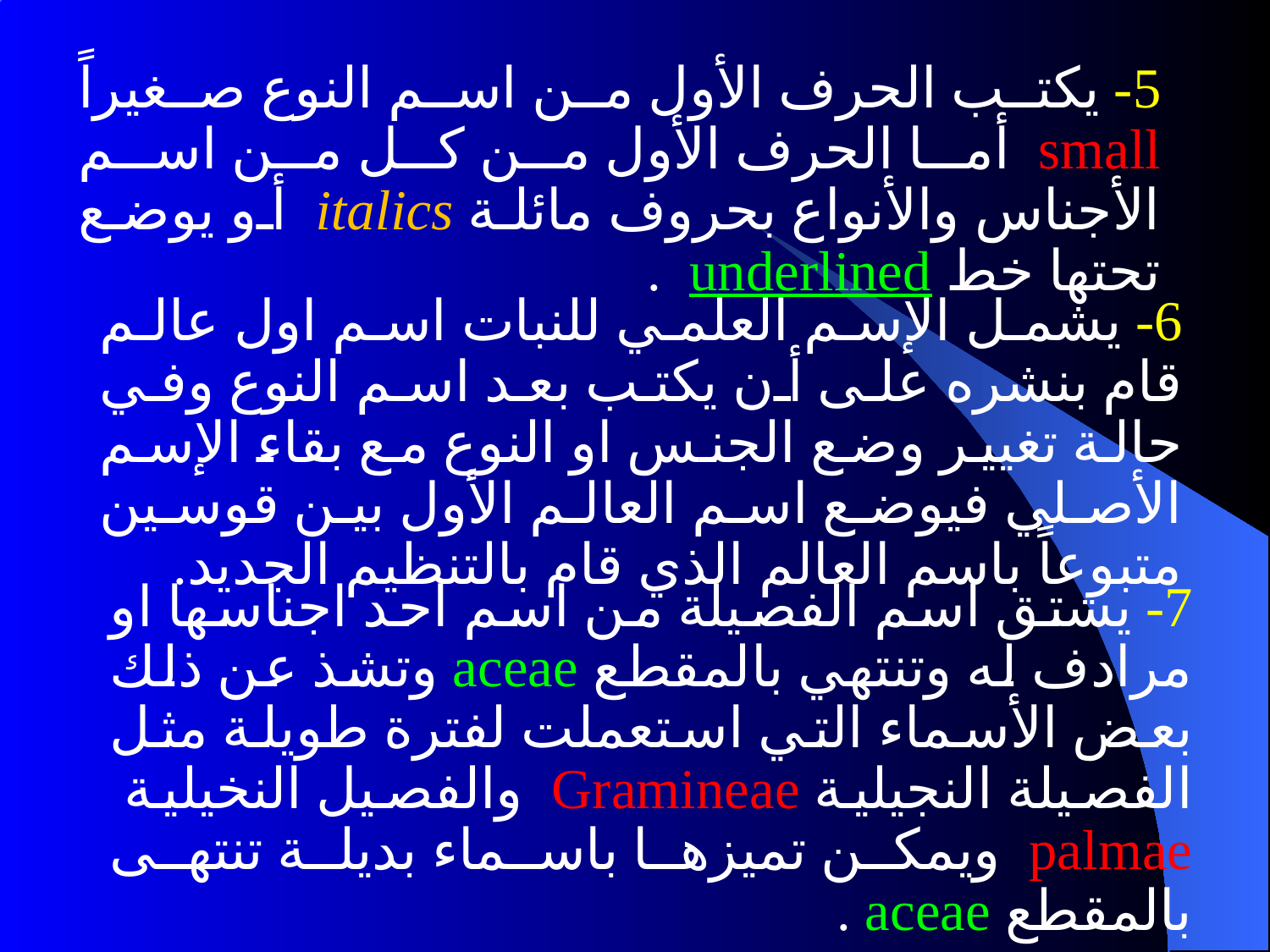

5- يكتب الحرف الأول من اسم النوع صغيراً small  أما الحرف الأول من كل من اسم الأجناس والأنواع بحروف مائلة italics  أو يوضع تحتها خط underlined  .

6- يشمل الإسم العلمي للنبات اسم اول عالم قام بنشره على أن يكتب بعد اسم النوع وفي حالة تغيير وضع الجنس او النوع مع بقاء الإسم الأصلي فيوضع اسم العالم الأول بين قوسين متبوعاً باسم العالم الذي قام بالتنظيم الجديد.

7- يشتق اسم الفصيلة من اسم احد اجناسها او مرادف له وتنتهي بالمقطع aceae وتشذ عن ذلك بعض الأسماء التي استعملت لفترة طويلة مثل الفصيلة النجيلية Gramineae  والفصيل النخيلية  palmae  ويمكن تميزها باسماء بديلة تنتهى بالمقطع aceae .